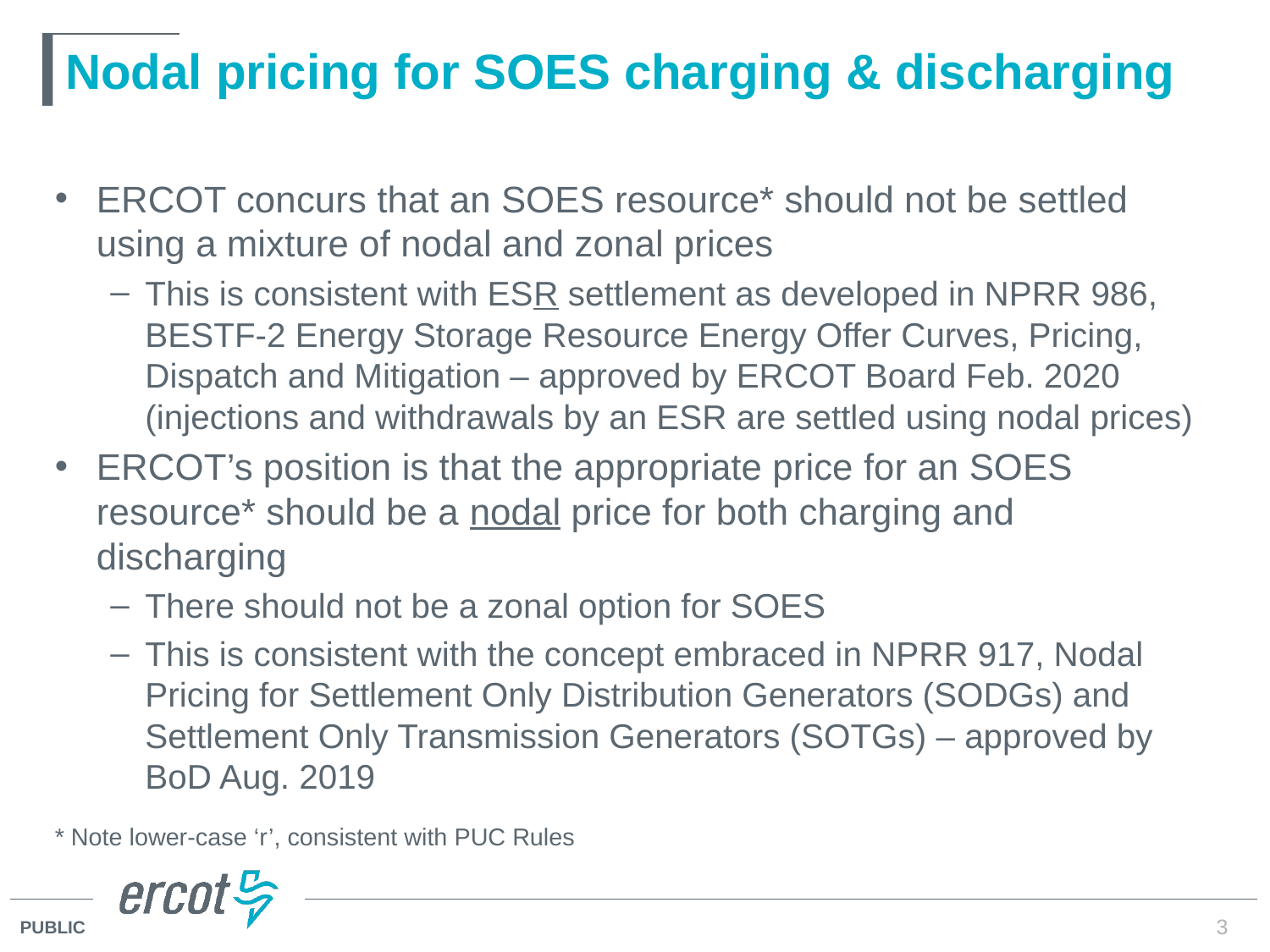

# Nodal pricing for SOES charging & discharging
ERCOT concurs that an SOES resource* should not be settled using a mixture of nodal and zonal prices
This is consistent with ESR settlement as developed in NPRR 986, BESTF-2 Energy Storage Resource Energy Offer Curves, Pricing, Dispatch and Mitigation – approved by ERCOT Board Feb. 2020  (injections and withdrawals by an ESR are settled using nodal prices)
ERCOT’s position is that the appropriate price for an SOES resource* should be a nodal price for both charging and discharging
There should not be a zonal option for SOES
This is consistent with the concept embraced in NPRR 917, Nodal Pricing for Settlement Only Distribution Generators (SODGs) and Settlement Only Transmission Generators (SOTGs) – approved by BoD Aug. 2019
* Note lower-case ‘r’, consistent with PUC Rules
3